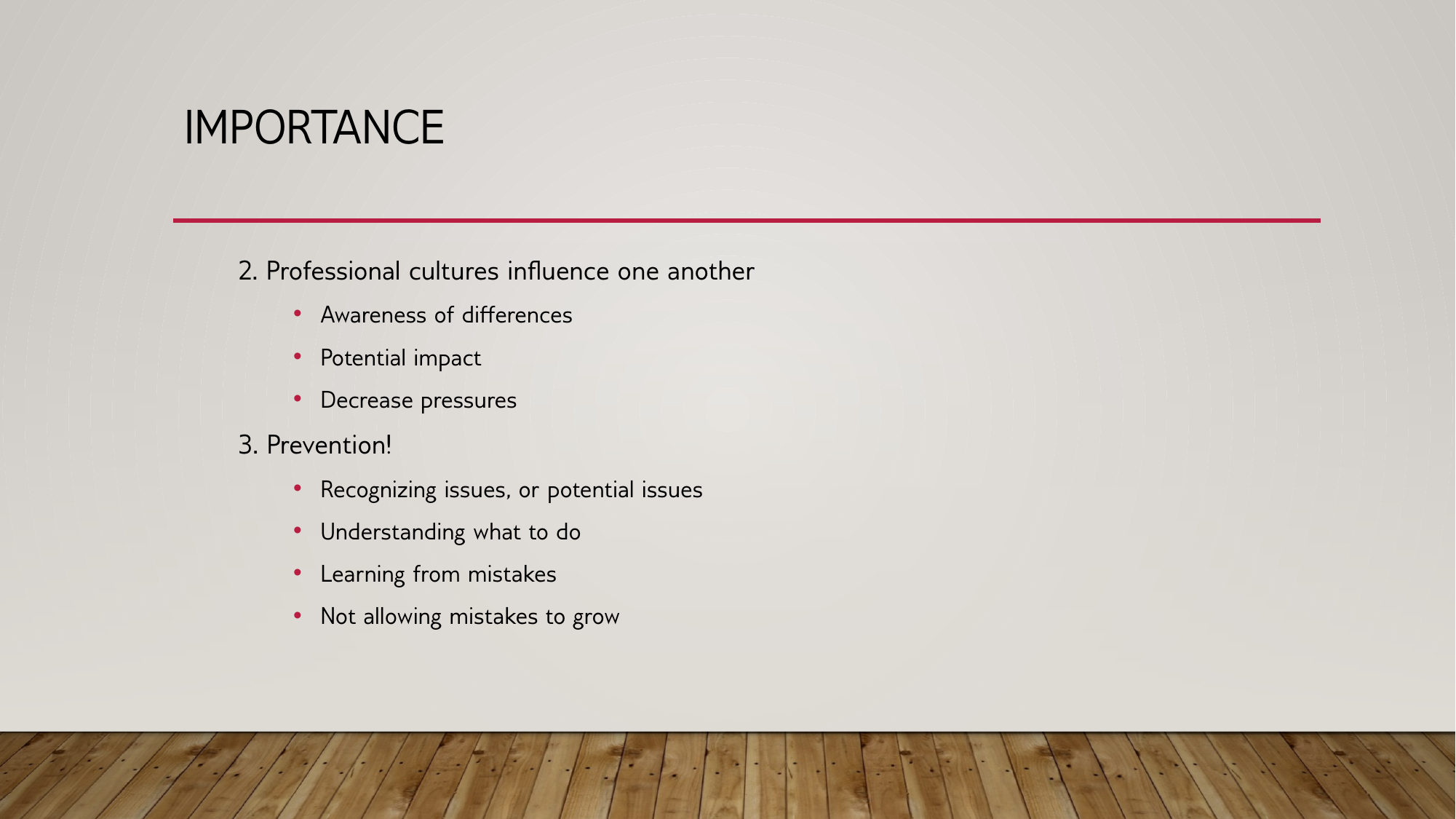

# Importance
2. Professional cultures influence one another
Awareness of differences
Potential impact
Decrease pressures
3. Prevention!
Recognizing issues, or potential issues
Understanding what to do
Learning from mistakes
Not allowing mistakes to grow